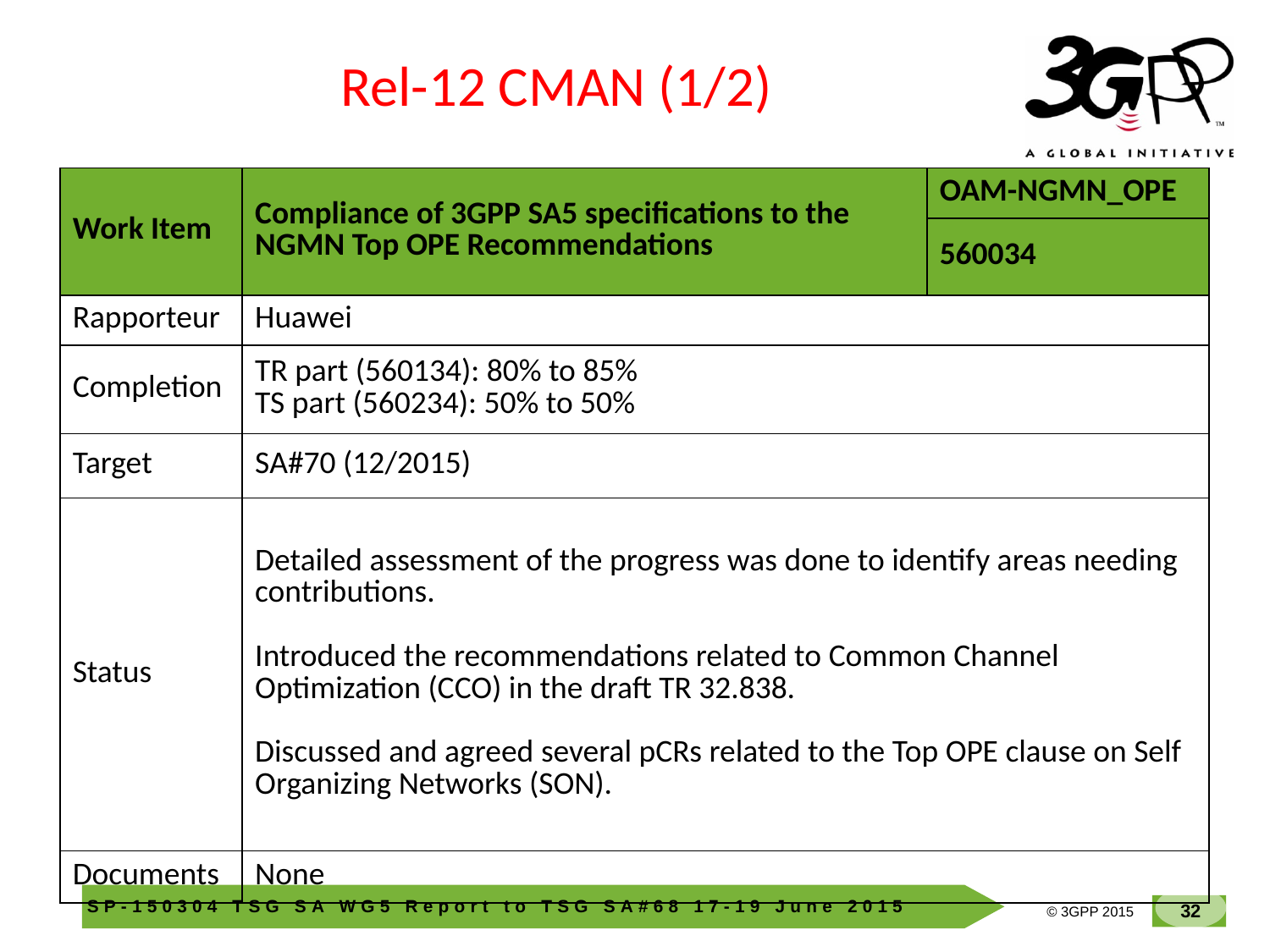

Rel-12 CMAN (1/2)
| Work Item | Compliance of 3GPP SA5 specifications to the NGMN Top OPE Recommendations | OAM-NGMN\_OPE |
| --- | --- | --- |
|  |  | 560034 |
| Rapporteur | Huawei |  |
| Completion | TR part (560134): 80% to 85% TS part (560234): 50% to 50% |  |
| Target | SA#70 (12/2015) |  |
| Status | Detailed assessment of the progress was done to identify areas needing contributions. Introduced the recommendations related to Common Channel Optimization (CCO) in the draft TR 32.838. Discussed and agreed several pCRs related to the Top OPE clause on Self Organizing Networks (SON). |  |
| Documents | None |  |